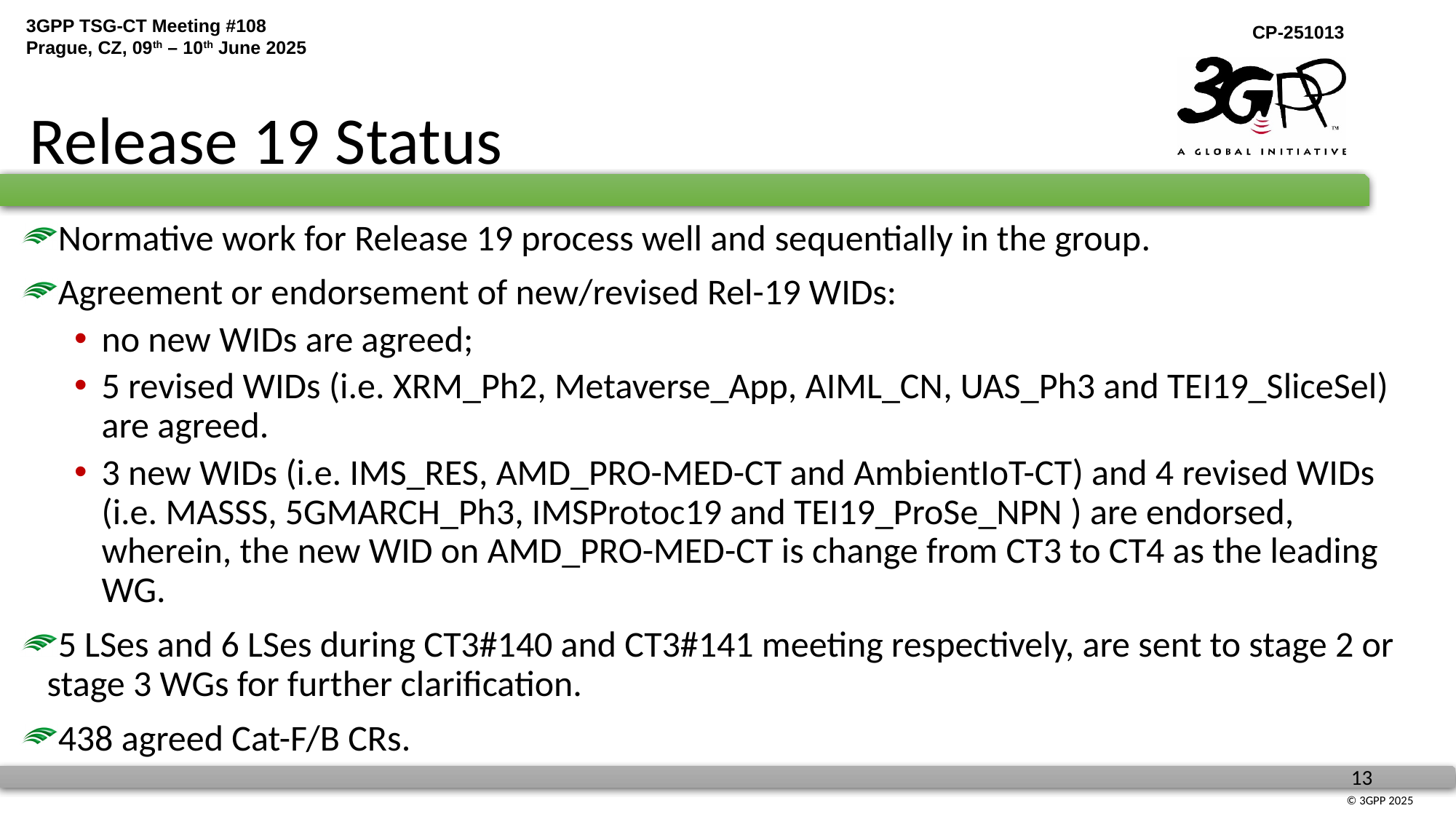

# Release 19 Status
Normative work for Release 19 process well and sequentially in the group.
Agreement or endorsement of new/revised Rel-19 WIDs:
no new WIDs are agreed;
5 revised WIDs (i.e. XRM_Ph2, Metaverse_App, AIML_CN, UAS_Ph3 and TEI19_SliceSel) are agreed.
3 new WIDs (i.e. IMS_RES, AMD_PRO-MED-CT and AmbientIoT-CT) and 4 revised WIDs (i.e. MASSS, 5GMARCH_Ph3, IMSProtoc19 and TEI19_ProSe_NPN ) are endorsed, wherein, the new WID on AMD_PRO-MED-CT is change from CT3 to CT4 as the leading WG.
5 LSes and 6 LSes during CT3#140 and CT3#141 meeting respectively, are sent to stage 2 or stage 3 WGs for further clarification.
438 agreed Cat-F/B CRs.